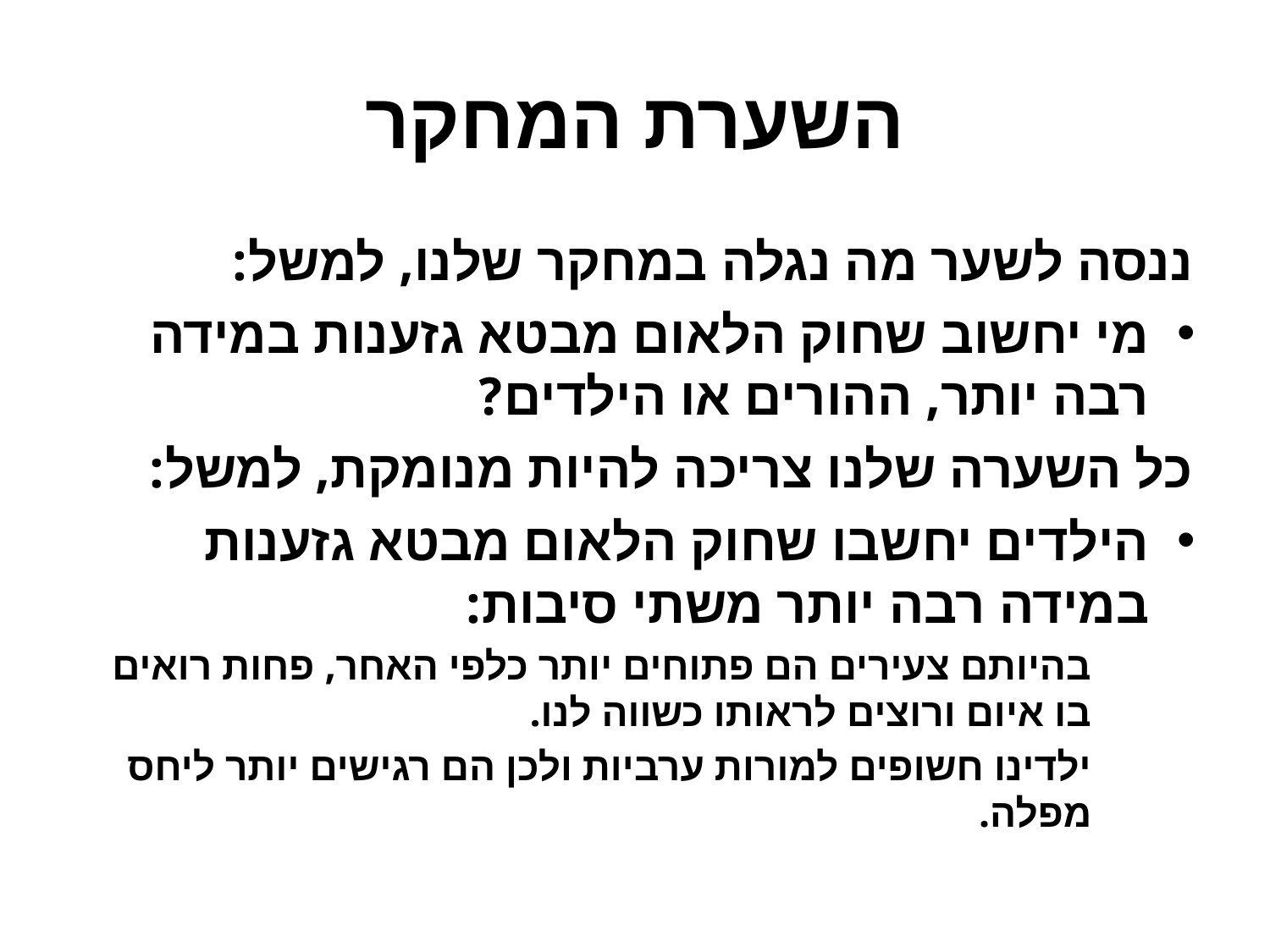

# השערת המחקר
ננסה לשער מה נגלה במחקר שלנו, למשל:
מי יחשוב שחוק הלאום מבטא גזענות במידה רבה יותר, ההורים או הילדים?
כל השערה שלנו צריכה להיות מנומקת, למשל:
הילדים יחשבו שחוק הלאום מבטא גזענות במידה רבה יותר משתי סיבות:
בהיותם צעירים הם פתוחים יותר כלפי האחר, פחות רואים בו איום ורוצים לראותו כשווה לנו.
ילדינו חשופים למורות ערביות ולכן הם רגישים יותר ליחס מפלה.